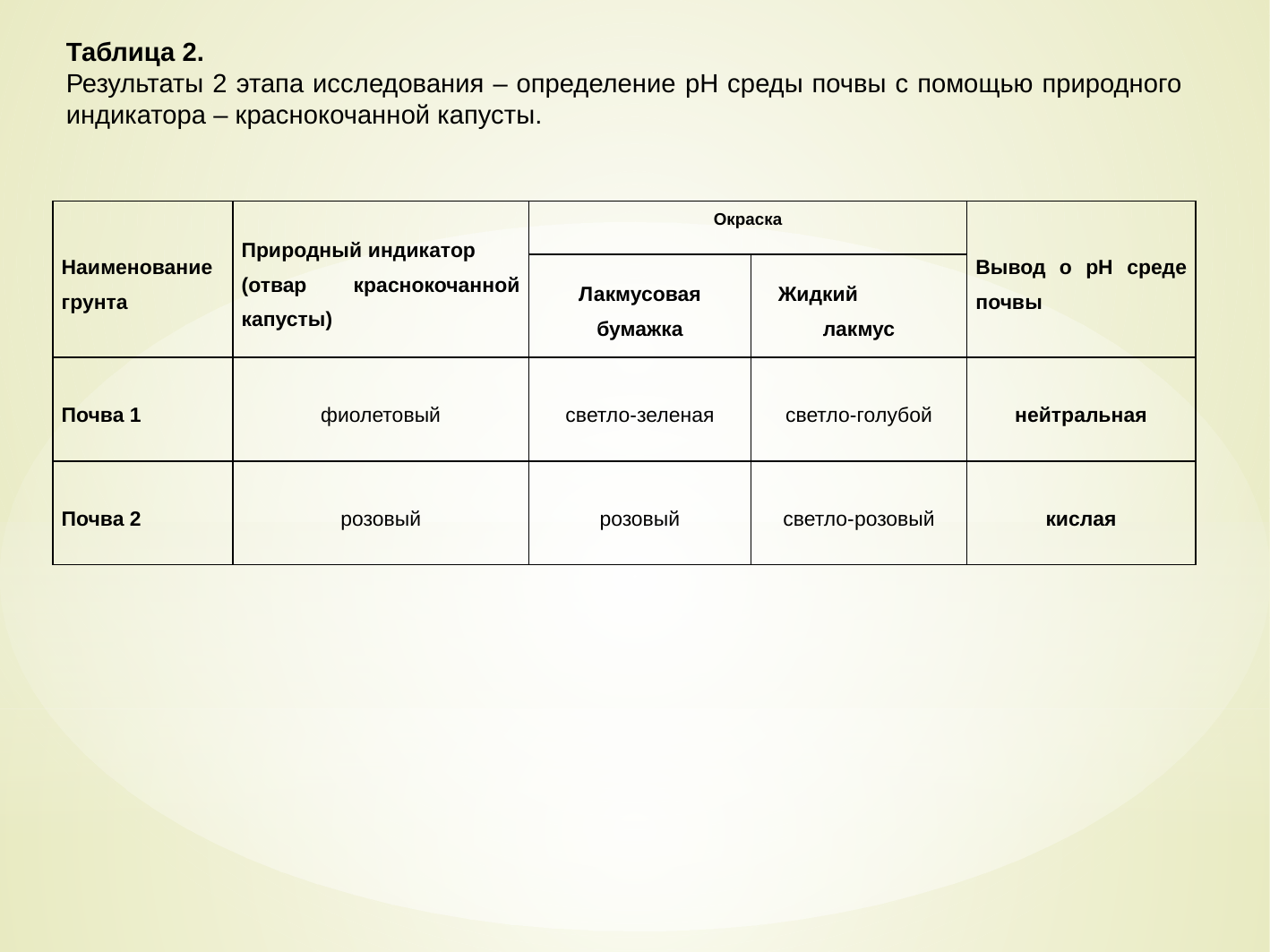

Таблица 2.
Результаты 2 этапа исследования – определение pH среды почвы с помощью природного индикатора – краснокочанной капусты.
| Наименование грунта | Природный индикатор (отвар краснокочанной капусты) | Окраска |  | Вывод о pH среде почвы |
| --- | --- | --- | --- | --- |
|  |  | Лакмусовая бумажка | Жидкий лакмус |  |
| Почва 1 | фиолетовый | светло-зеленая | светло-голубой | нейтральная |
| Почва 2 | розовый | розовый | светло-розовый | кислая |